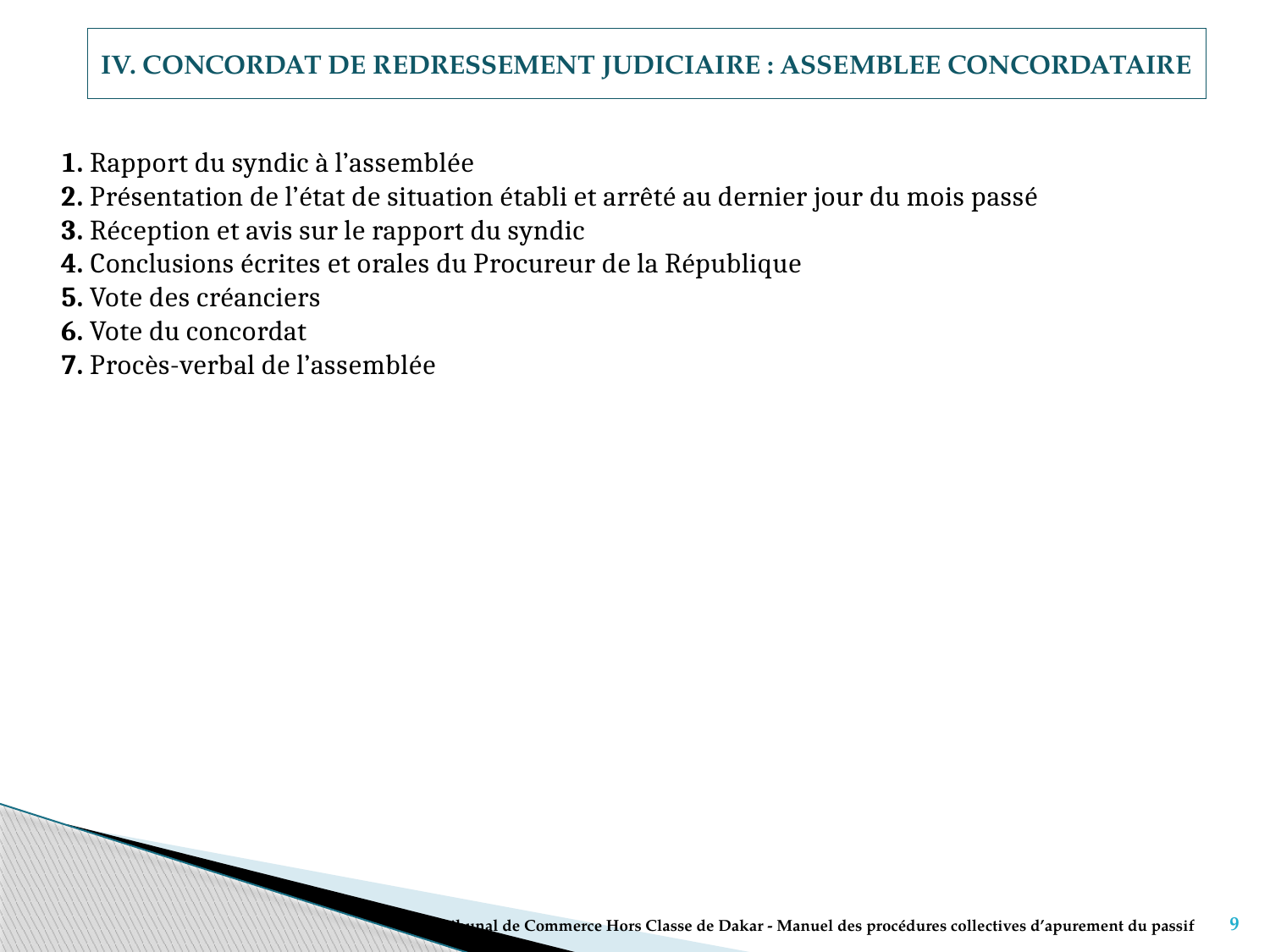

# IV. CONCORDAT DE REDRESSEMENT JUDICIAIRE : ASSEMBLEE CONCORDATAIRE
1. Rapport du syndic à l’assemblée
2. Présentation de l’état de situation établi et arrêté au dernier jour du mois passé
3. Réception et avis sur le rapport du syndic
4. Conclusions écrites et orales du Procureur de la République
5. Vote des créanciers
6. Vote du concordat
7. Procès-verbal de l’assemblée
Tribunal de Commerce Hors Classe de Dakar - Manuel des procédures collectives d’apurement du passif
9